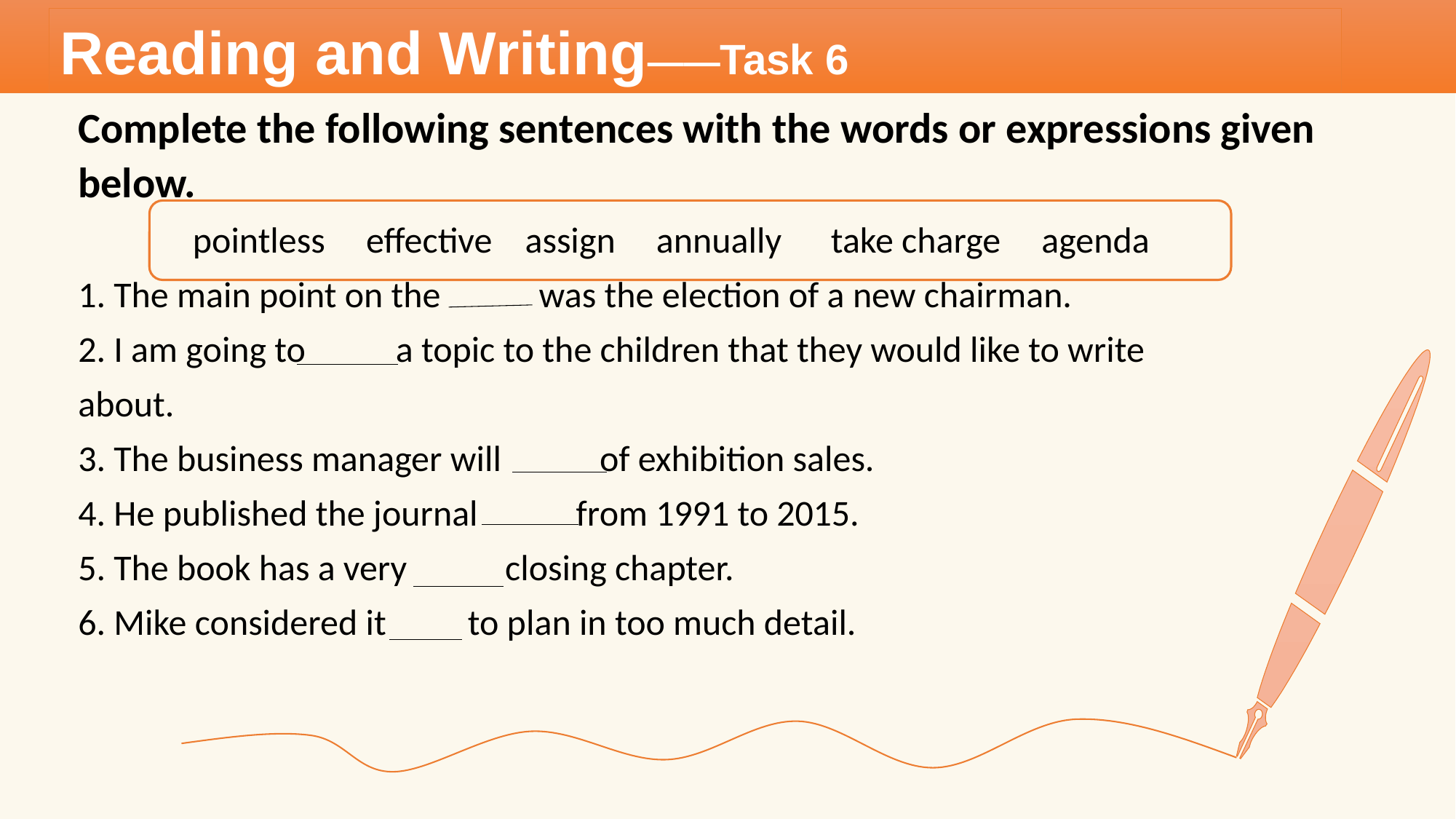

Reading and Writing——Task 6
Complete the following sentences with the words or expressions given
below.
              pointless     effective    assign     annually      take charge     agenda
1. The main point on the            was the election of a new chairman.
2. I am going to           a topic to the children that they would like to write
about.
3. The business manager will            of exhibition sales.
4. He published the journal            from 1991 to 2015.
5. The book has a very            closing chapter.
6. Mike considered it          to plan in too much detail.